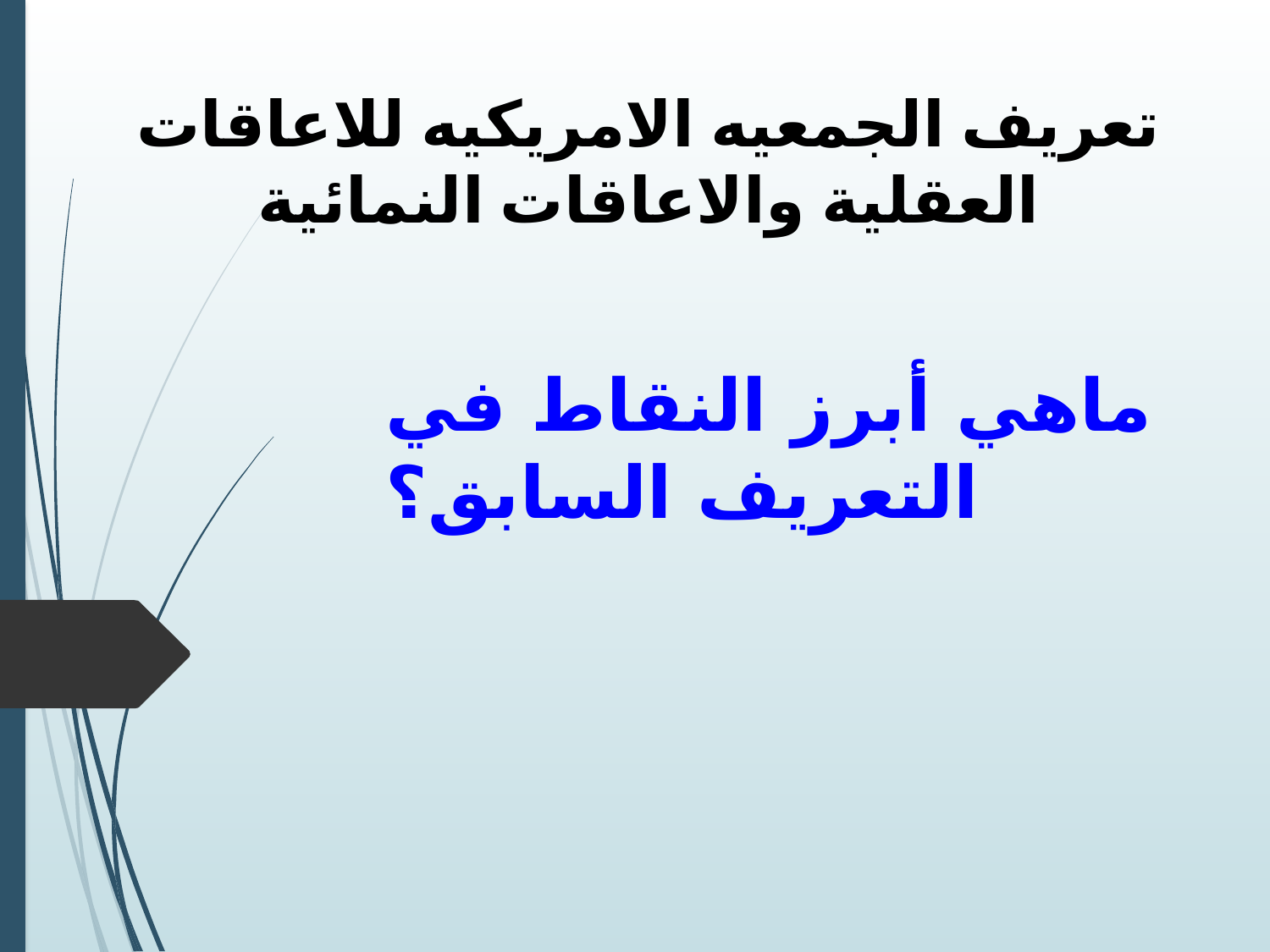

تعريف الجمعيه الامريكيه للاعاقات العقلية والاعاقات النمائية
# ماهي أبرز النقاط في التعريف السابق؟